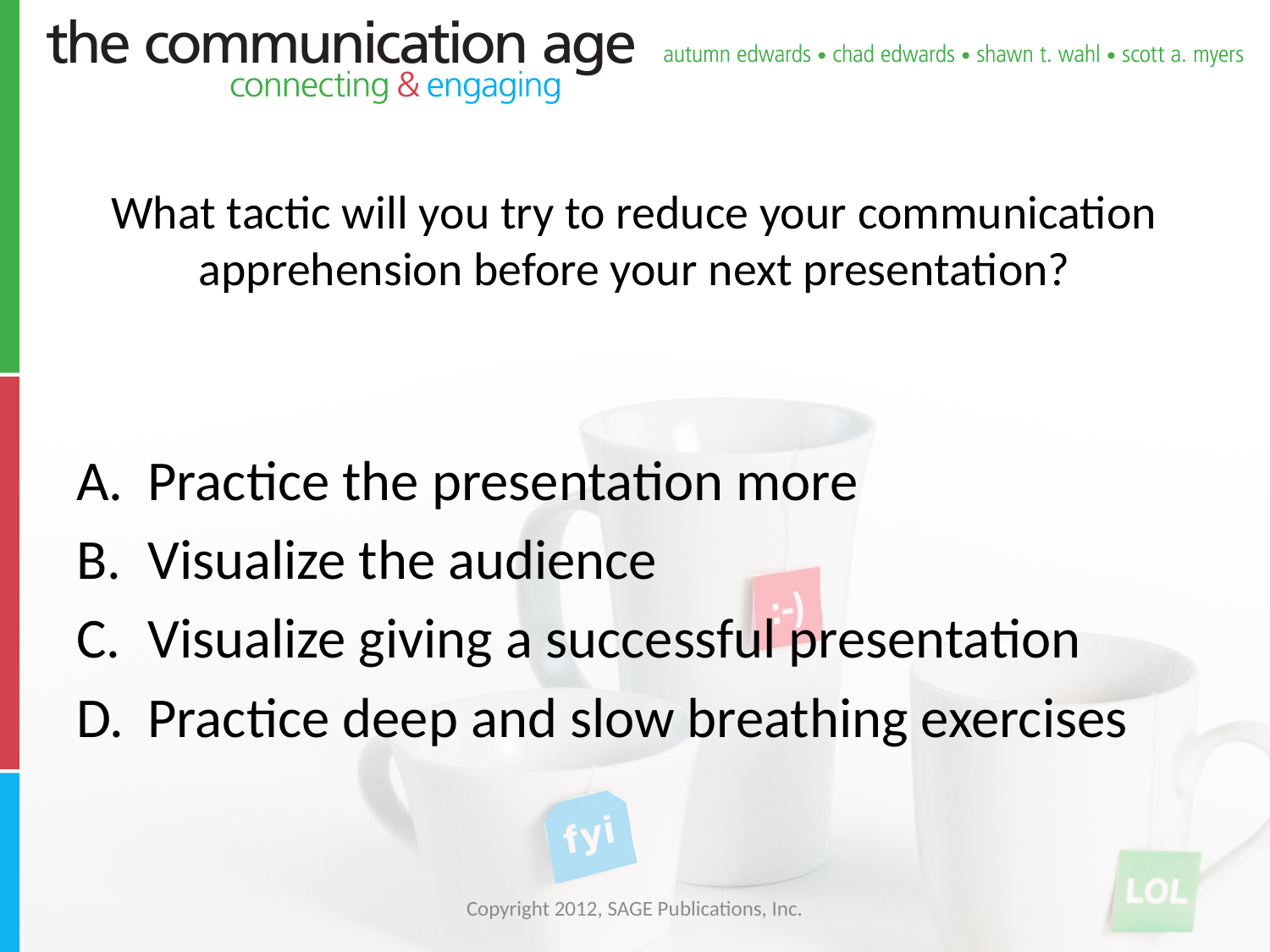

# What tactic will you try to reduce your communication apprehension before your next presentation?
Practice the presentation more
Visualize the audience
Visualize giving a successful presentation
Practice deep and slow breathing exercises

Copyright 2012, SAGE Publications, Inc.